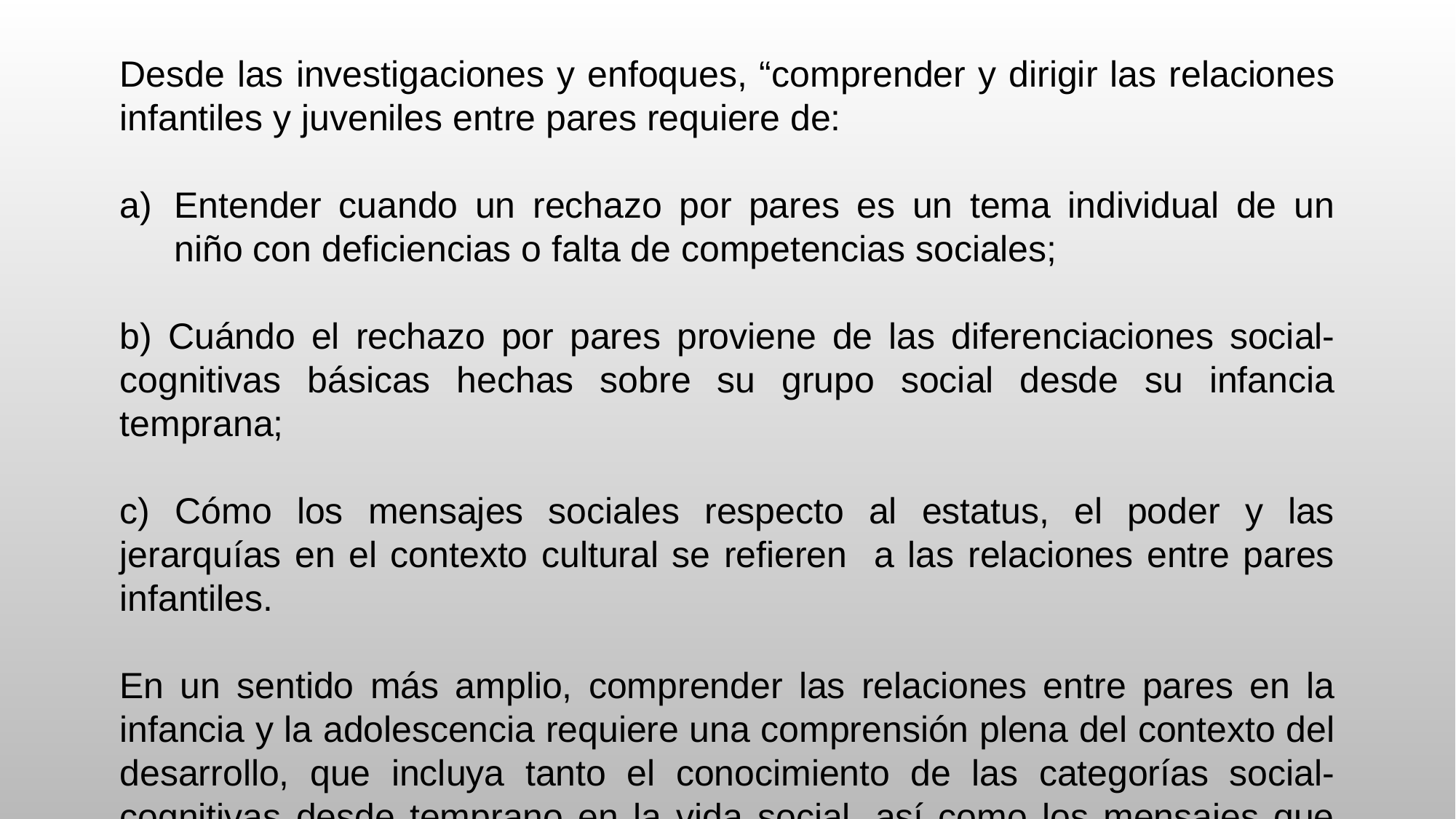

Desde las investigaciones y enfoques, “comprender y dirigir las relaciones infantiles y juveniles entre pares requiere de:

Entender cuando un rechazo por pares es un tema individual de un niño con deficiencias o falta de competencias sociales;

b) Cuándo el rechazo por pares proviene de las diferenciaciones social-cognitivas básicas hechas sobre su grupo social desde su infancia temprana;

c) Cómo los mensajes sociales respecto al estatus, el poder y las jerarquías en el contexto cultural se refieren  a las relaciones entre pares infantiles.

En un sentido más amplio, comprender las relaciones entre pares en la infancia y la adolescencia requiere una comprensión plena del contexto del desarrollo, que incluya tanto el conocimiento de las categorías social-cognitivas desde temprano en la vida social, así como los mensajes que son perpetuados en la vida adulta en general”.